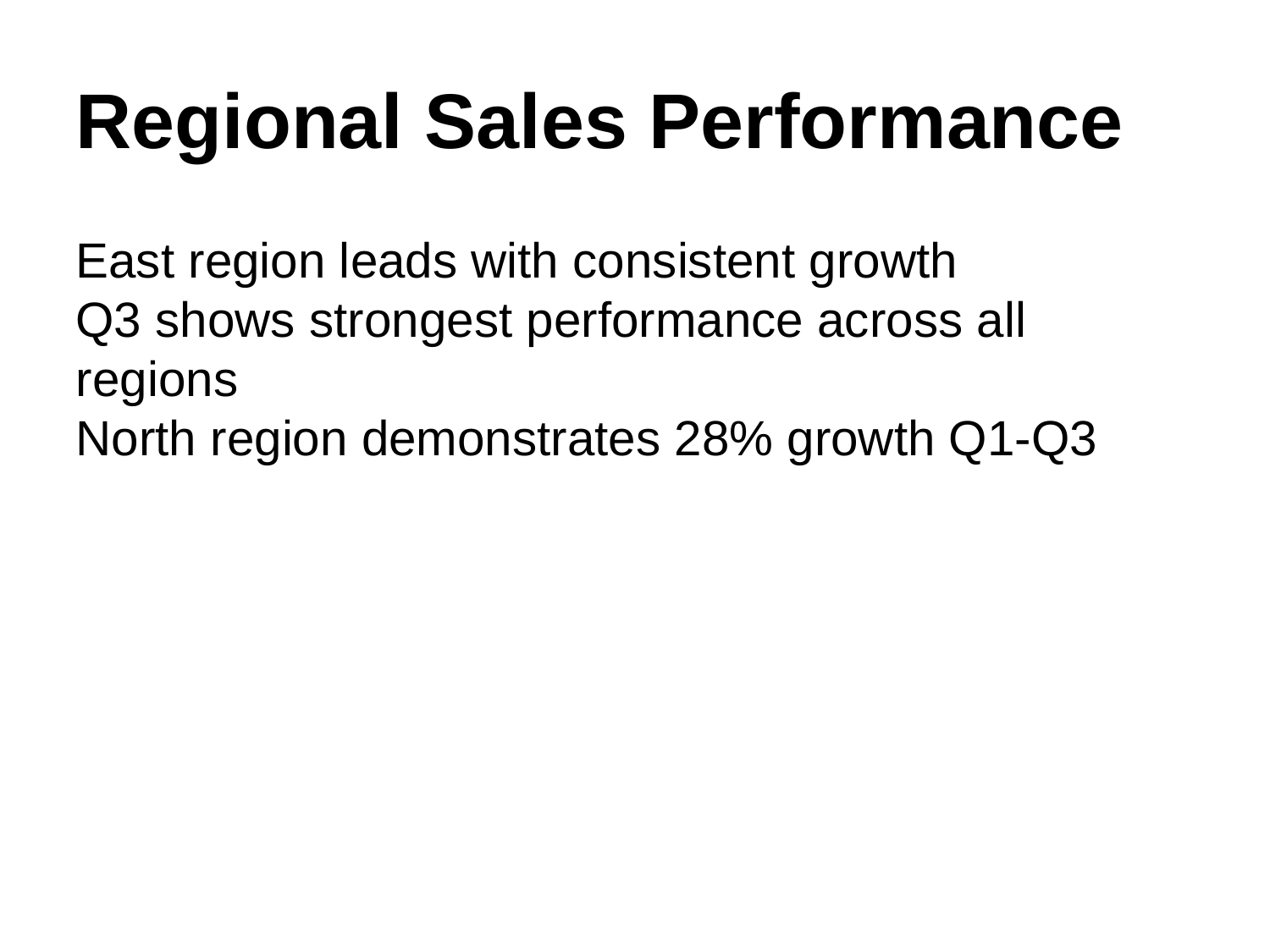

Regional Sales Performance
East region leads with consistent growth
Q3 shows strongest performance across all regions
North region demonstrates 28% growth Q1-Q3